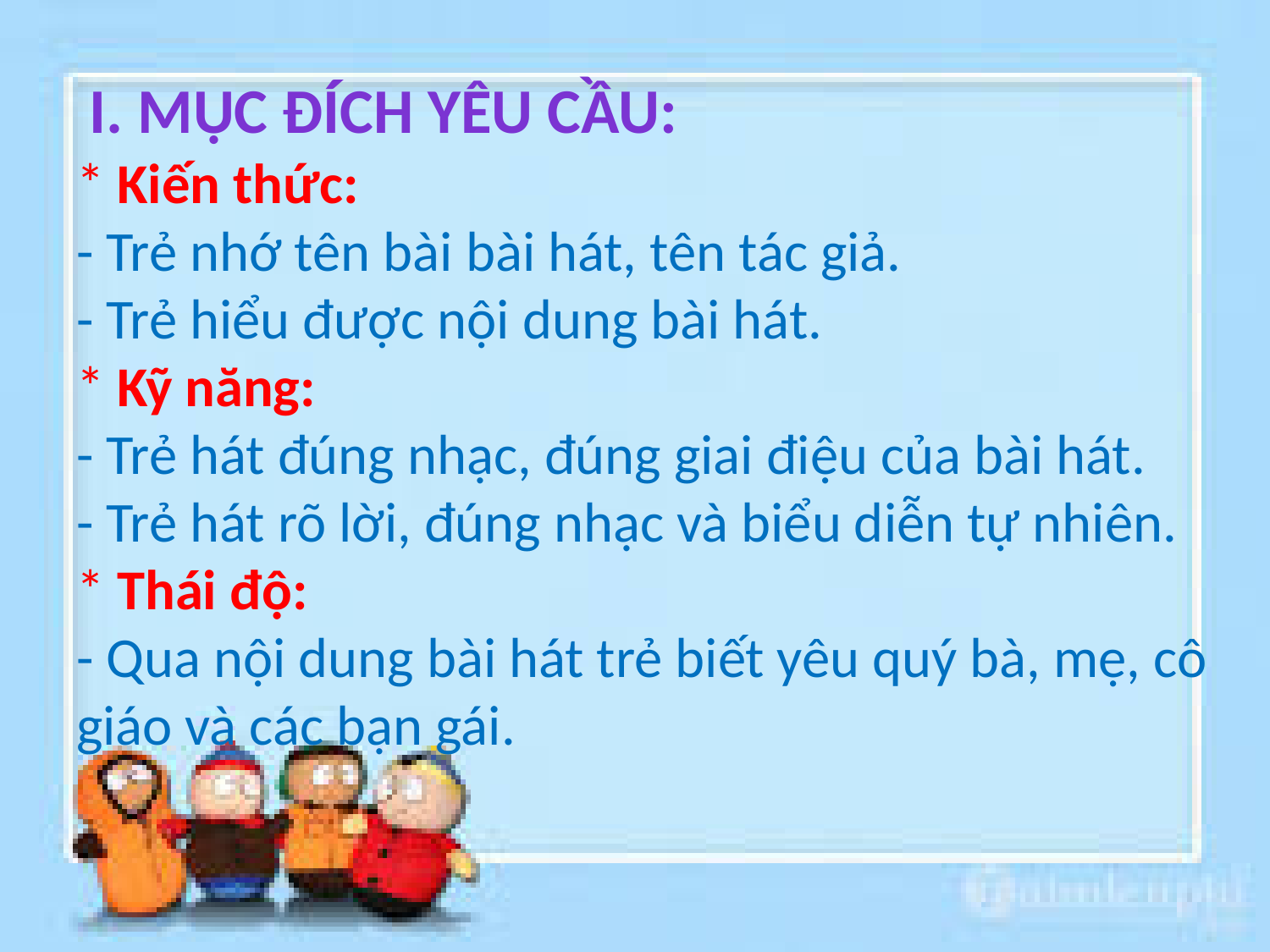

i. Mục đích yêu cầu:
* Kiến thức:
- Trẻ nhớ tên bài bài hát, tên tác giả.
- Trẻ hiểu được nội dung bài hát.
* Kỹ năng:
- Trẻ hát đúng nhạc, đúng giai điệu của bài hát.
- Trẻ hát rõ lời, đúng nhạc và biểu diễn tự nhiên.
* Thái độ:
- Qua nội dung bài hát trẻ biết yêu quý bà, mẹ, cô giáo và các bạn gái.